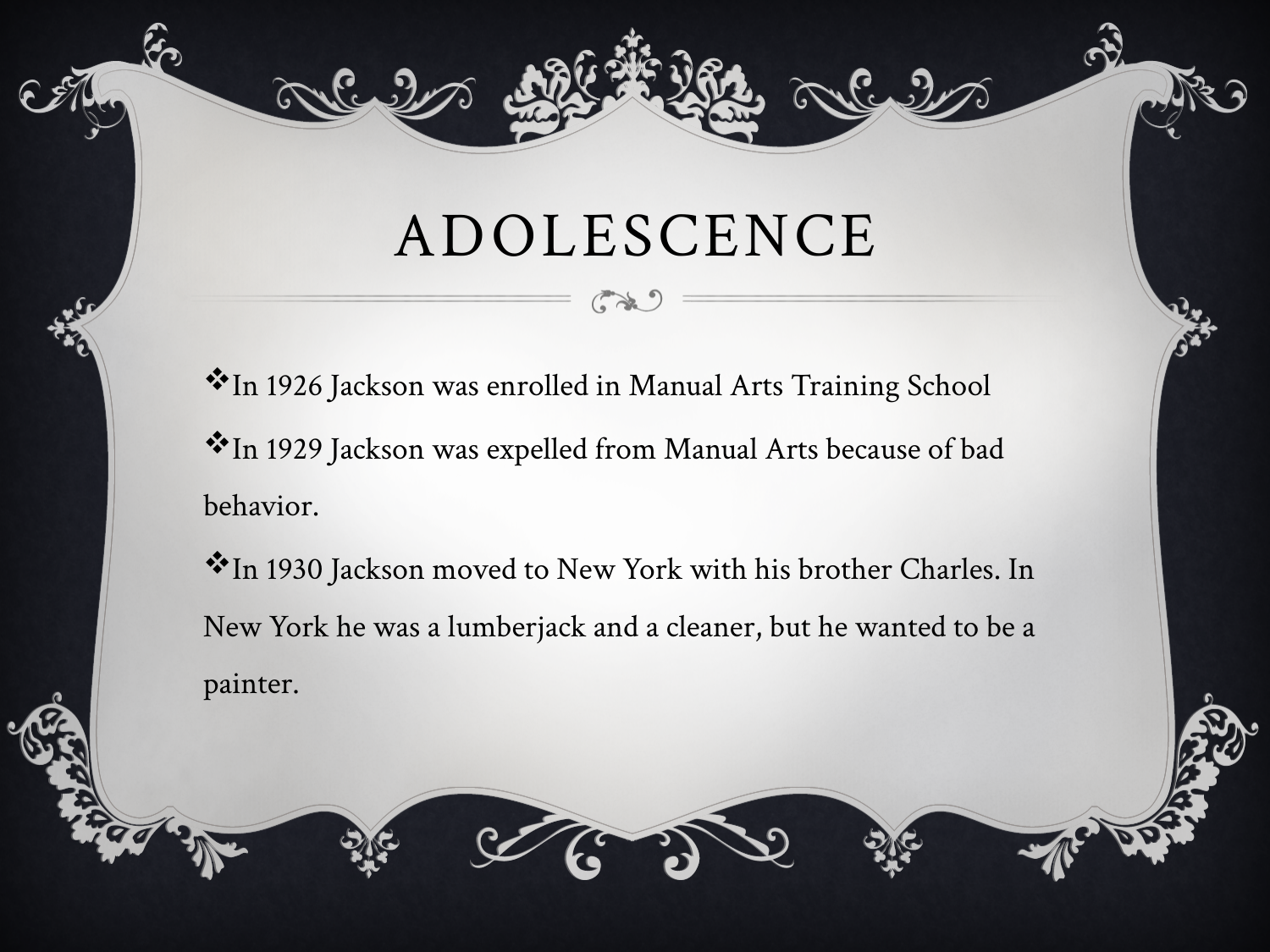

# adolescence
In 1926 Jackson was enrolled in Manual Arts Training School
In 1929 Jackson was expelled from Manual Arts because of bad behavior.
In 1930 Jackson moved to New York with his brother Charles. In New York he was a lumberjack and a cleaner, but he wanted to be a painter.